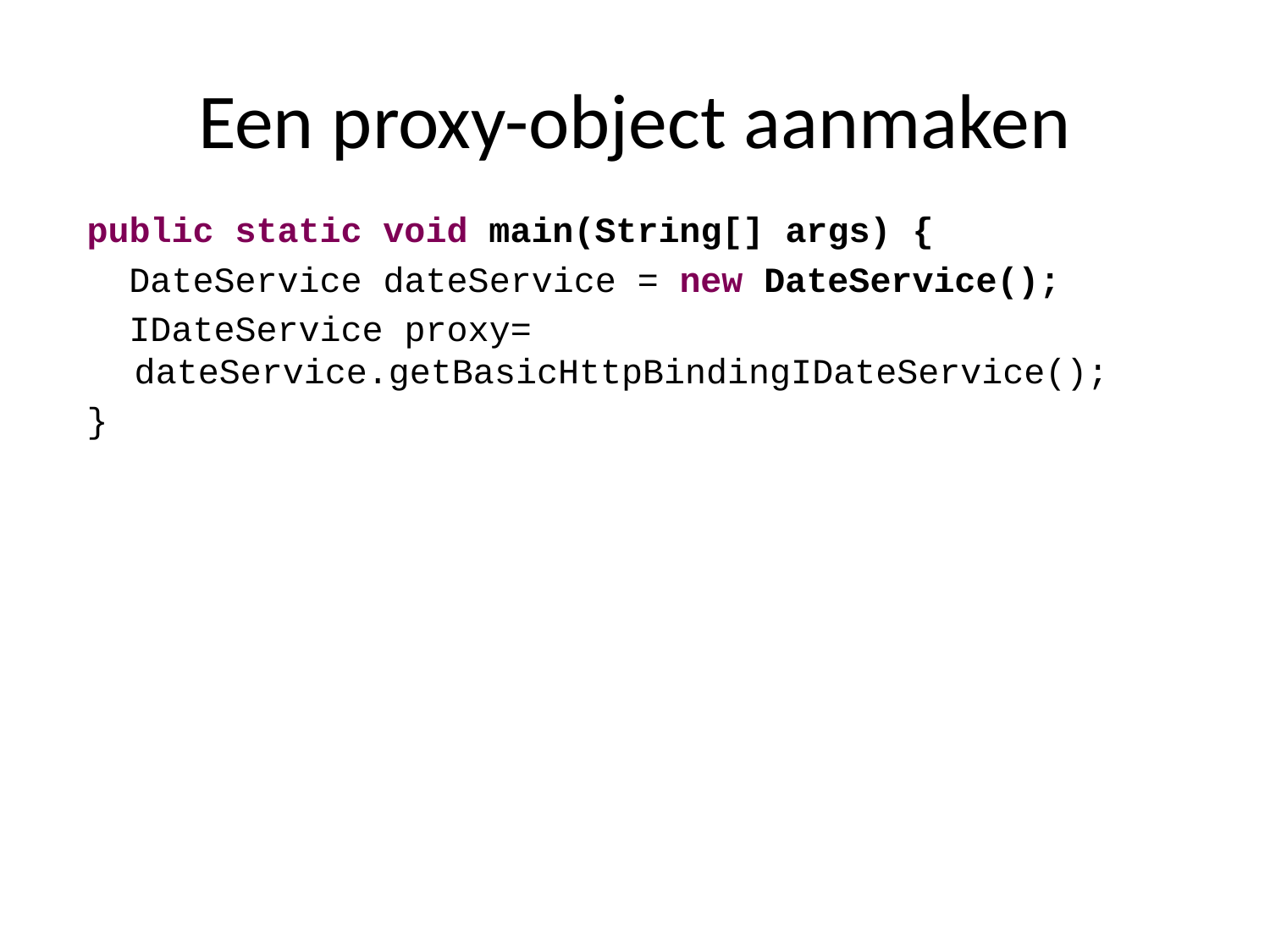

# Een proxy-object aanmaken
public static void main(String[] args) {
  DateService dateService = new DateService();
  IDateService proxy= dateService.getBasicHttpBindingIDateService();
}